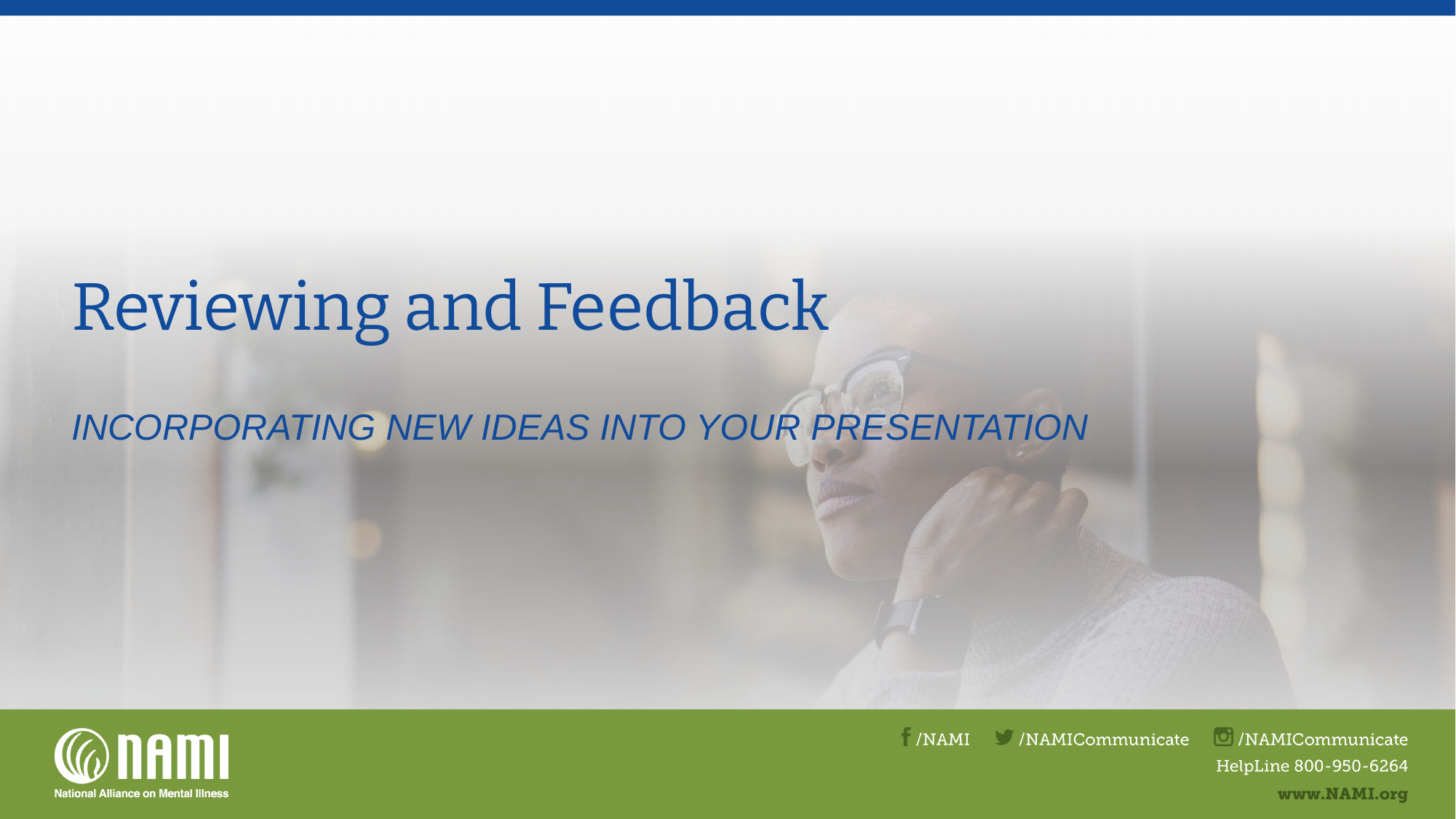

# Reviewing and Feedback
Incorporating new ideas into your presentation